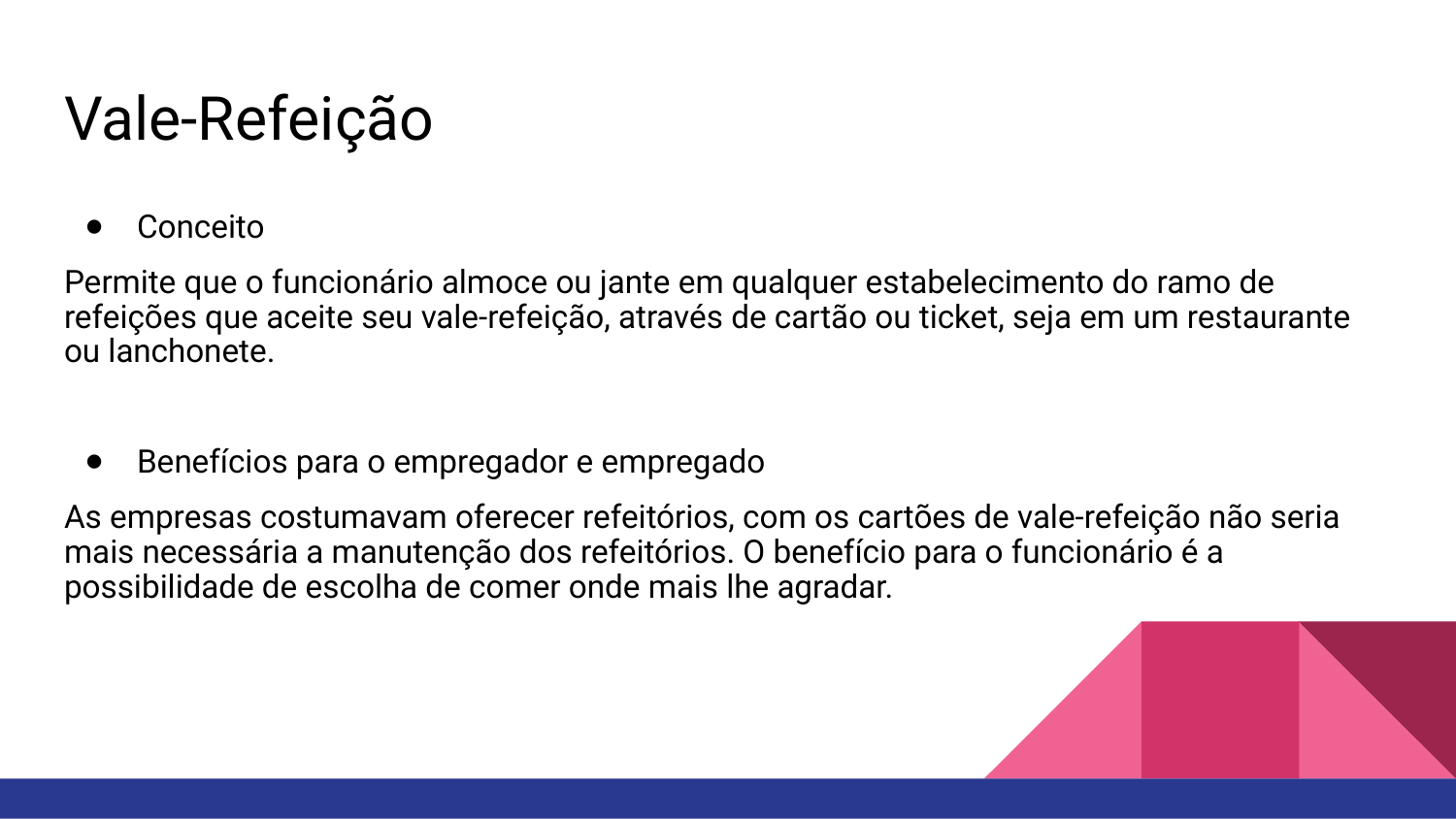

# Vale-Refeição
Conceito
Permite que o funcionário almoce ou jante em qualquer estabelecimento do ramo de refeições que aceite seu vale-refeição, através de cartão ou ticket, seja em um restaurante ou lanchonete.

Benefícios para o empregador e empregado
As empresas costumavam oferecer refeitórios, com os cartões de vale-refeição não seria mais necessária a manutenção dos refeitórios. O benefício para o funcionário é a possibilidade de escolha de comer onde mais lhe agradar.